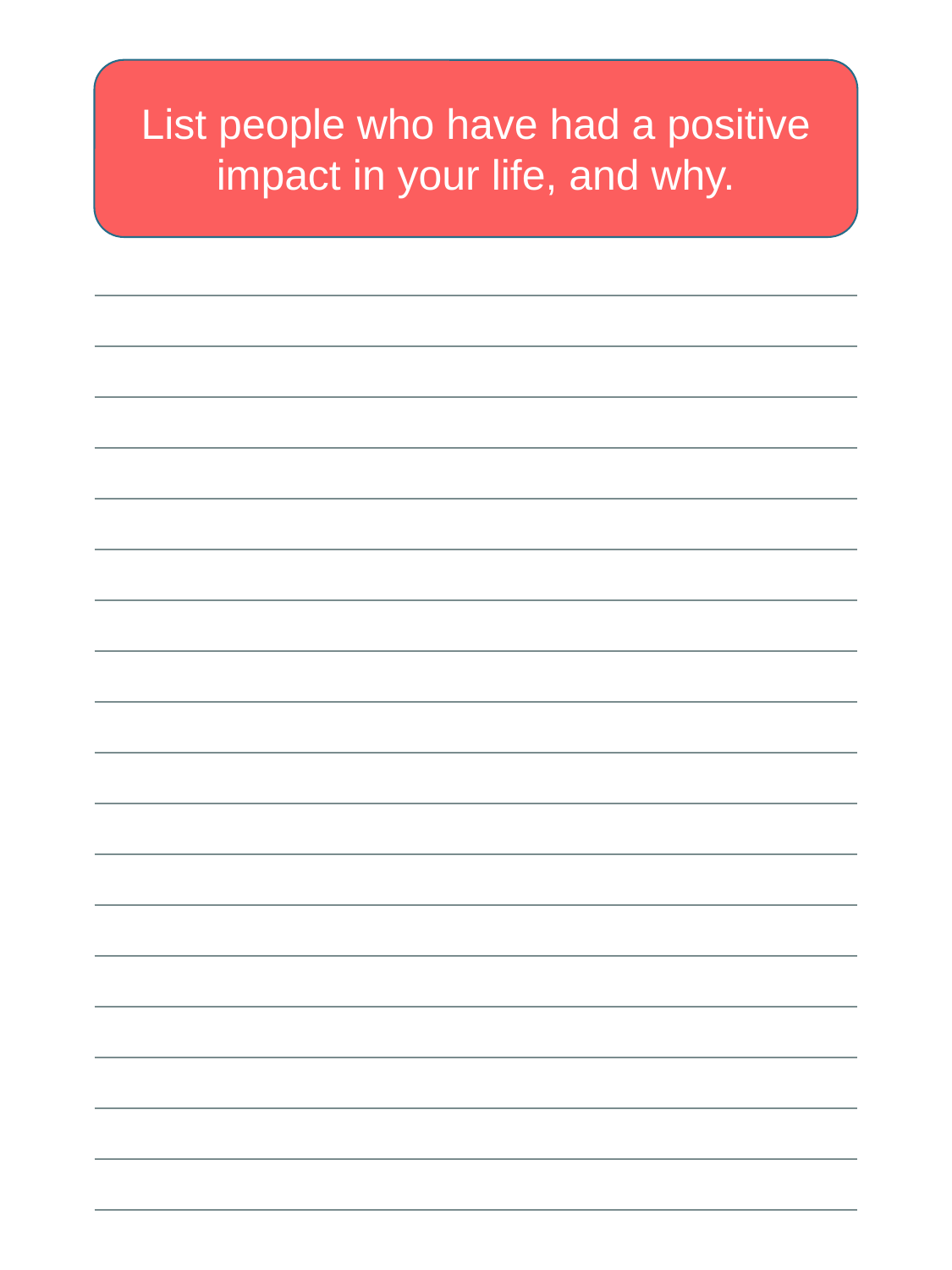

List people who have had a positive impact in your life, and why.
|  |
| --- |
|  |
|  |
|  |
|  |
|  |
|  |
|  |
|  |
|  |
|  |
|  |
|  |
|  |
|  |
|  |
|  |
|  |